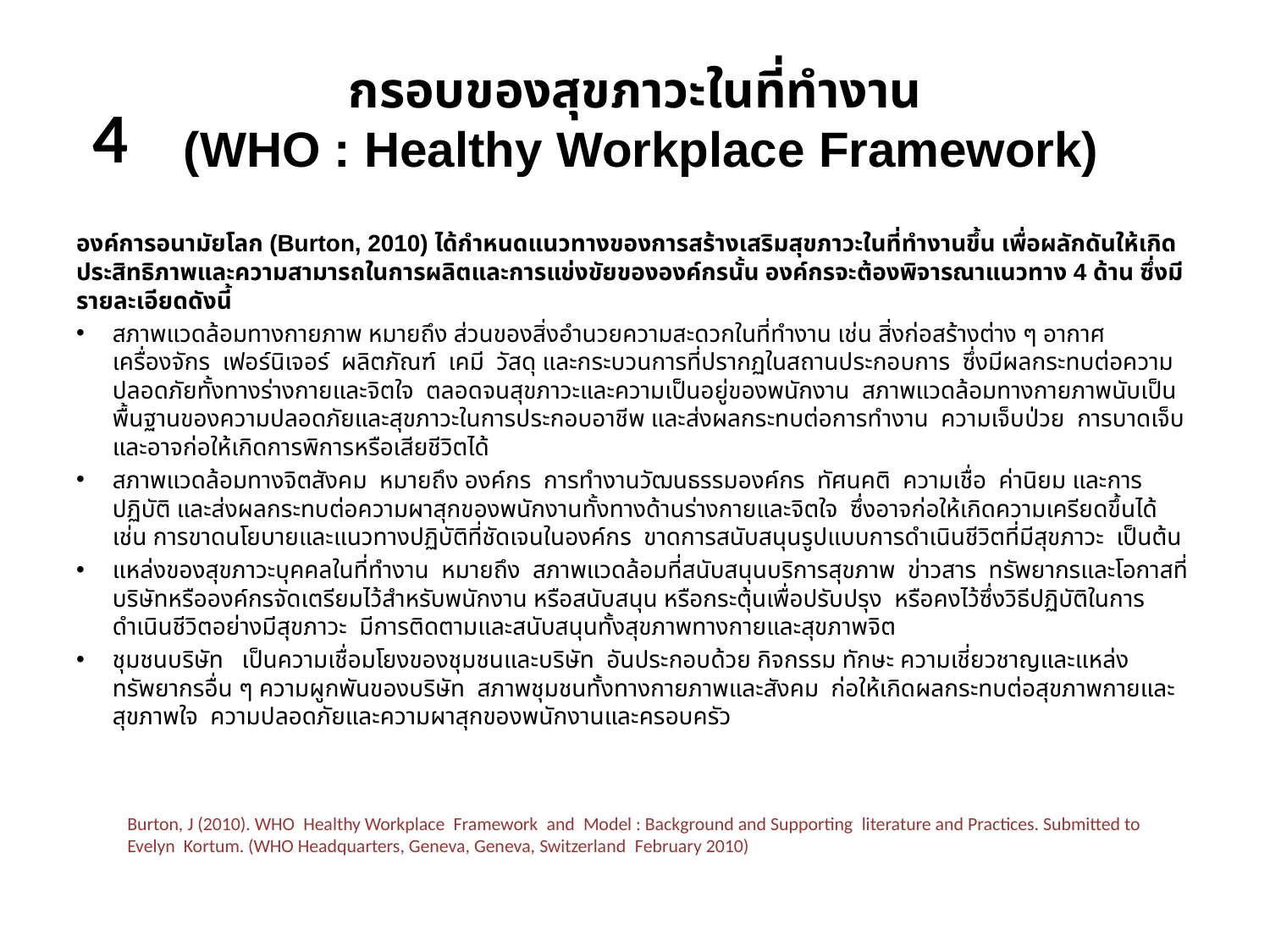

# กรอบของสุขภาวะในที่ทำงาน (WHO : Healthy Workplace Framework)
4
องค์การอนามัยโลก (Burton, 2010) ได้กำหนดแนวทางของการสร้างเสริมสุขภาวะในที่ทำงานขึ้น เพื่อผลักดันให้เกิดประสิทธิภาพและความสามารถในการผลิตและการแข่งขัยขององค์กรนั้น องค์กรจะต้องพิจารณาแนวทาง 4 ด้าน ซึ่งมีรายละเอียดดังนี้
สภาพแวดล้อมทางกายภาพ หมายถึง ส่วนของสิ่งอำนวยความสะดวกในที่ทำงาน เช่น สิ่งก่อสร้างต่าง ๆ อากาศ  เครื่องจักร  เฟอร์นิเจอร์  ผลิตภัณฑ์  เคมี  วัสดุ และกระบวนการที่ปรากฏในสถานประกอบการ  ซึ่งมีผลกระทบต่อความปลอดภัยทั้งทางร่างกายและจิตใจ  ตลอดจนสุขภาวะและความเป็นอยู่ของพนักงาน  สภาพแวดล้อมทางกายภาพนับเป็นพื้นฐานของความปลอดภัยและสุขภาวะในการประกอบอาชีพ และส่งผลกระทบต่อการทำงาน  ความเจ็บป่วย  การบาดเจ็บ และอาจก่อให้เกิดการพิการหรือเสียชีวิตได้
สภาพแวดล้อมทางจิตสังคม  หมายถึง องค์กร  การทำงานวัฒนธรรมองค์กร  ทัศนคติ  ความเชื่อ  ค่านิยม และการปฏิบัติ และส่งผลกระทบต่อความผาสุกของพนักงานทั้งทางด้านร่างกายและจิตใจ  ซึ่งอาจก่อให้เกิดความเครียดขึ้นได้ เช่น การขาดนโยบายและแนวทางปฏิบัติที่ชัดเจนในองค์กร  ขาดการสนับสนุนรูปแบบการดำเนินชีวิตที่มีสุขภาวะ  เป็นต้น
แหล่งของสุขภาวะบุคคลในที่ทำงาน  หมายถึง  สภาพแวดล้อมที่สนับสนุนบริการสุขภาพ  ข่าวสาร  ทรัพยากรและโอกาสที่บริษัทหรือองค์กรจัดเตรียมไว้สำหรับพนักงาน หรือสนับสนุน หรือกระตุ้นเพื่อปรับปรุง  หรือคงไว้ซึ่งวิธีปฏิบัติในการดำเนินชีวิตอย่างมีสุขภาวะ  มีการติดตามและสนับสนุนทั้งสุขภาพทางกายและสุขภาพจิต
ชุมชนบริษัท   เป็นความเชื่อมโยงของชุมชนและบริษัท  อันประกอบด้วย กิจกรรม ทักษะ ความเชี่ยวชาญและแหล่งทรัพยากรอื่น ๆ ความผูกพันของบริษัท  สภาพชุมชนทั้งทางกายภาพและสังคม  ก่อให้เกิดผลกระทบต่อสุขภาพกายและสุขภาพใจ  ความปลอดภัยและความผาสุกของพนักงานและครอบครัว

Burton, J (2010). WHO  Healthy Workplace  Framework  and  Model : Background and Supporting  literature and Practices. Submitted to Evelyn  Kortum. (WHO Headquarters, Geneva, Geneva, Switzerland  February 2010)